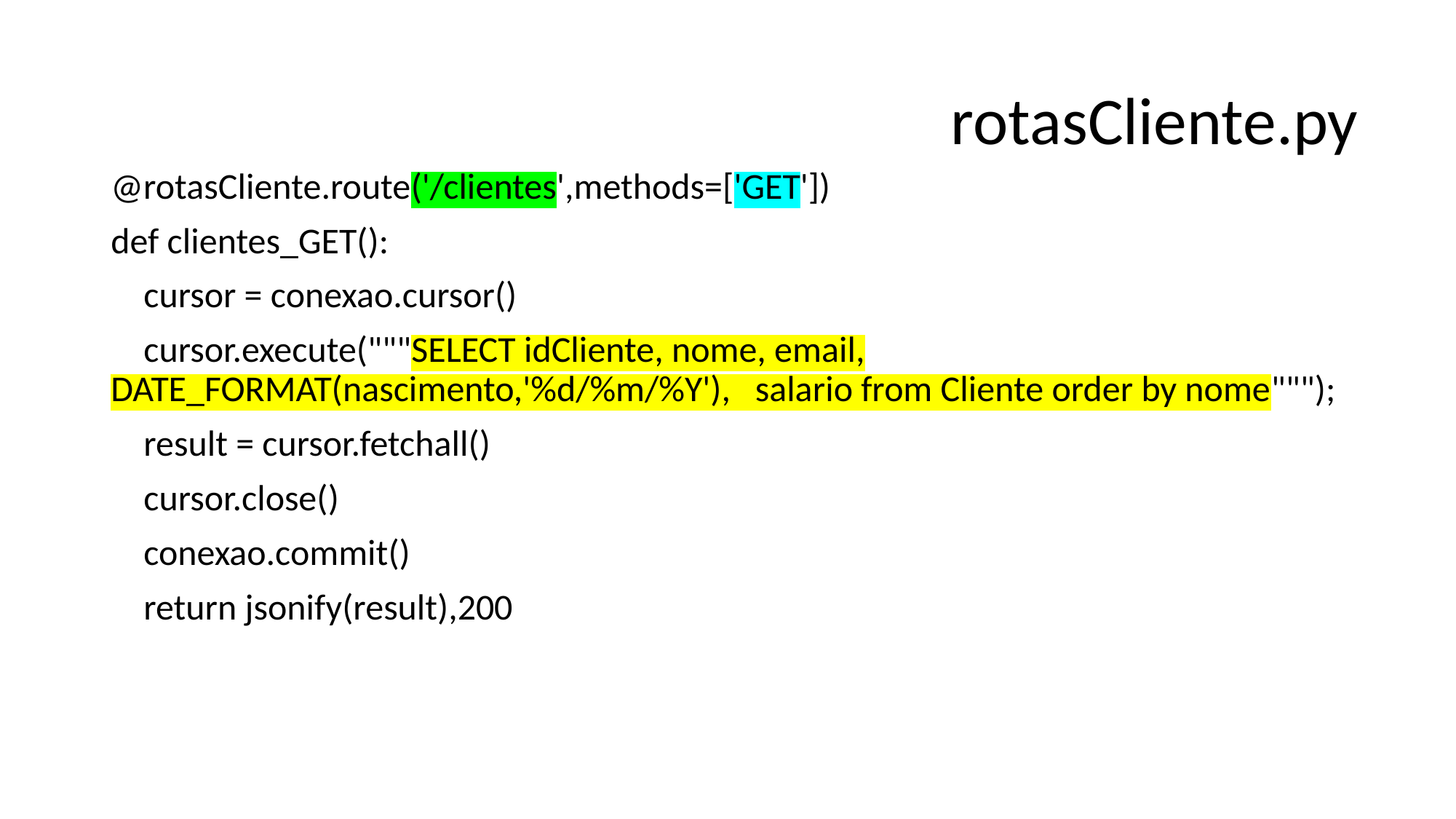

# rotasCliente.py
@rotasCliente.route('/clientes',methods=['GET'])
def clientes_GET():
    cursor = conexao.cursor()
    cursor.execute("""SELECT idCliente, nome, email, DATE_FORMAT(nascimento,'%d/%m/%Y'),   salario from Cliente order by nome""");
    result = cursor.fetchall()
    cursor.close()
    conexao.commit()
    return jsonify(result),200